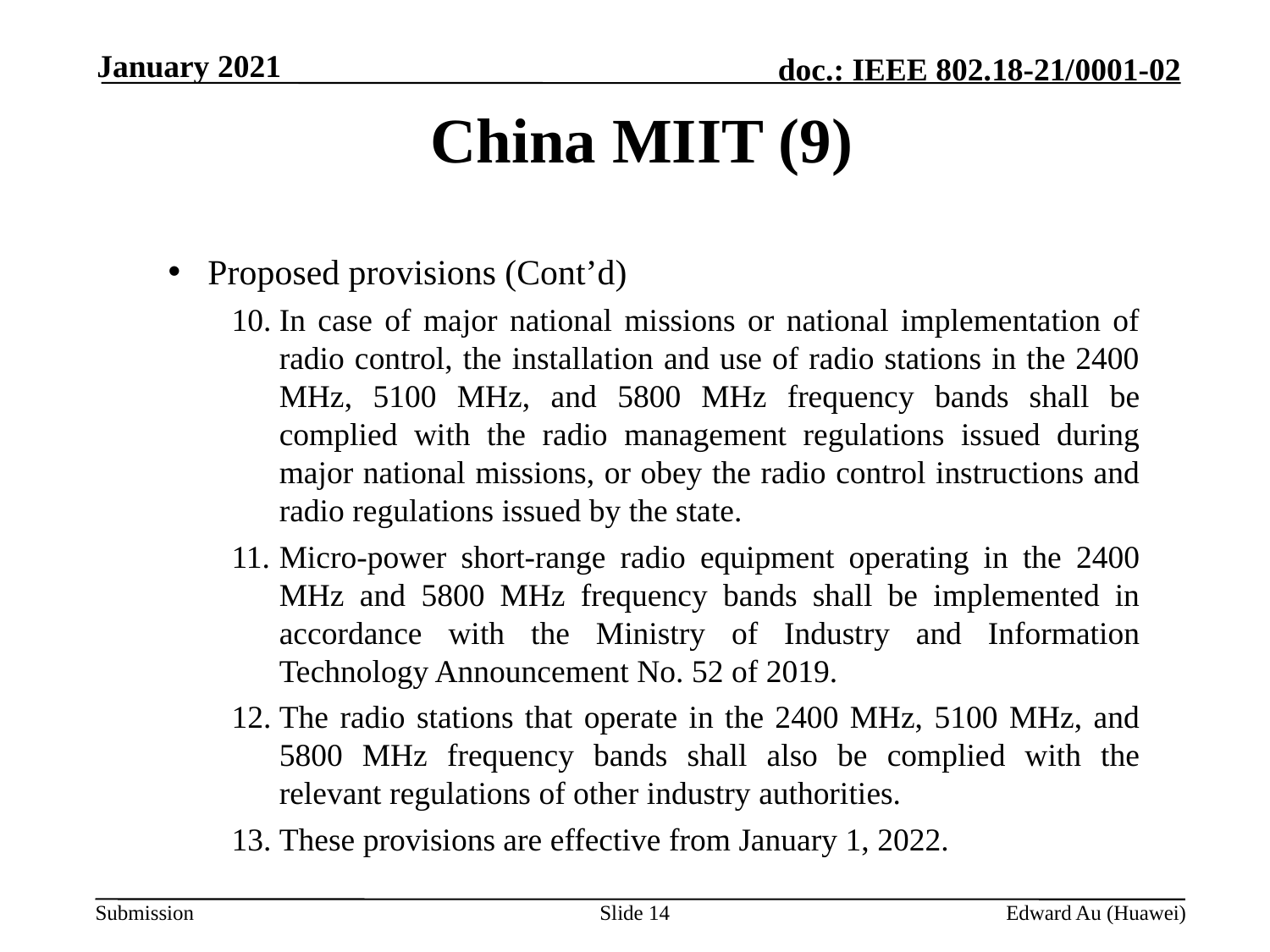

January 2021
# China MIIT (9)
Proposed provisions (Cont’d)
In case of major national missions or national implementation of radio control, the installation and use of radio stations in the 2400 MHz, 5100 MHz, and 5800 MHz frequency bands shall be complied with the radio management regulations issued during major national missions, or obey the radio control instructions and radio regulations issued by the state.
Micro-power short-range radio equipment operating in the 2400 MHz and 5800 MHz frequency bands shall be implemented in accordance with the Ministry of Industry and Information Technology Announcement No. 52 of 2019.
The radio stations that operate in the 2400 MHz, 5100 MHz, and 5800 MHz frequency bands shall also be complied with the relevant regulations of other industry authorities.
These provisions are effective from January 1, 2022.

Slide 14
Edward Au (Huawei)